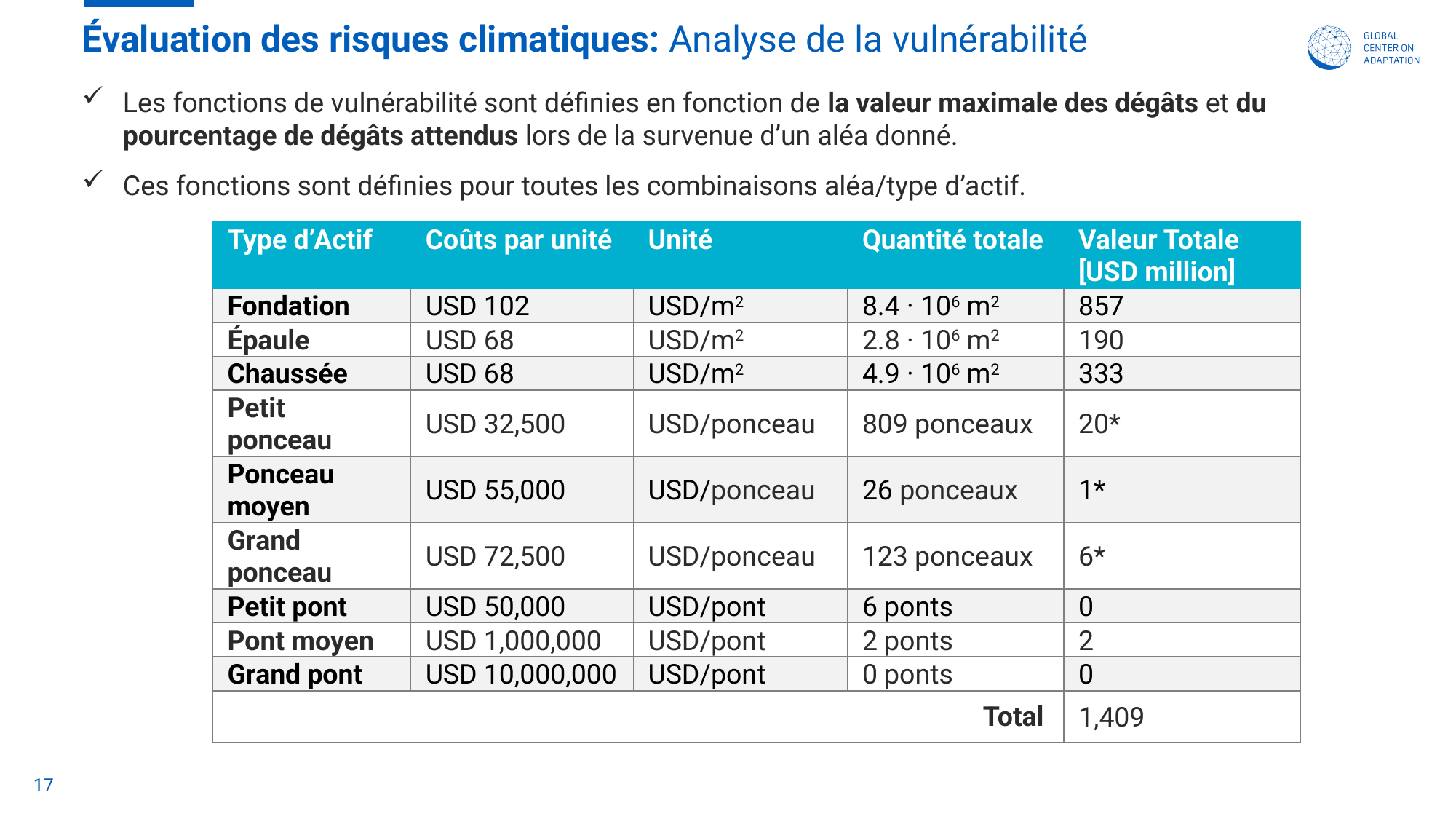

# Évaluation des risques climatiques: Analyse de la vulnérabilité
Les fonctions de vulnérabilité sont définies en fonction de la valeur maximale des dégâts et du pourcentage de dégâts attendus lors de la survenue d’un aléa donné.
Ces fonctions sont définies pour toutes les combinaisons aléa/type d’actif.
| Type d’Actif | Coûts par unité | Unité | Quantité totale | Valeur Totale [USD million] |
| --- | --- | --- | --- | --- |
| Fondation | USD 102 | USD/m2 | 8.4 · 106 m2 | 857 |
| Épaule | USD 68 | USD/m2 | 2.8 · 106 m2 | 190 |
| Chaussée | USD 68 | USD/m2 | 4.9 · 106 m2 | 333 |
| Petit ponceau | USD 32,500 | USD/ponceau | 809 ponceaux | 20\* |
| Ponceau moyen | USD 55,000 | USD/ponceau | 26 ponceaux | 1\* |
| Grand ponceau | USD 72,500 | USD/ponceau | 123 ponceaux | 6\* |
| Petit pont | USD 50,000 | USD/pont | 6 ponts | 0 |
| Pont moyen | USD 1,000,000 | USD/pont | 2 ponts | 2 |
| Grand pont | USD 10,000,000 | USD/pont | 0 ponts | 0 |
| Total |  |  |  | 1,409 |